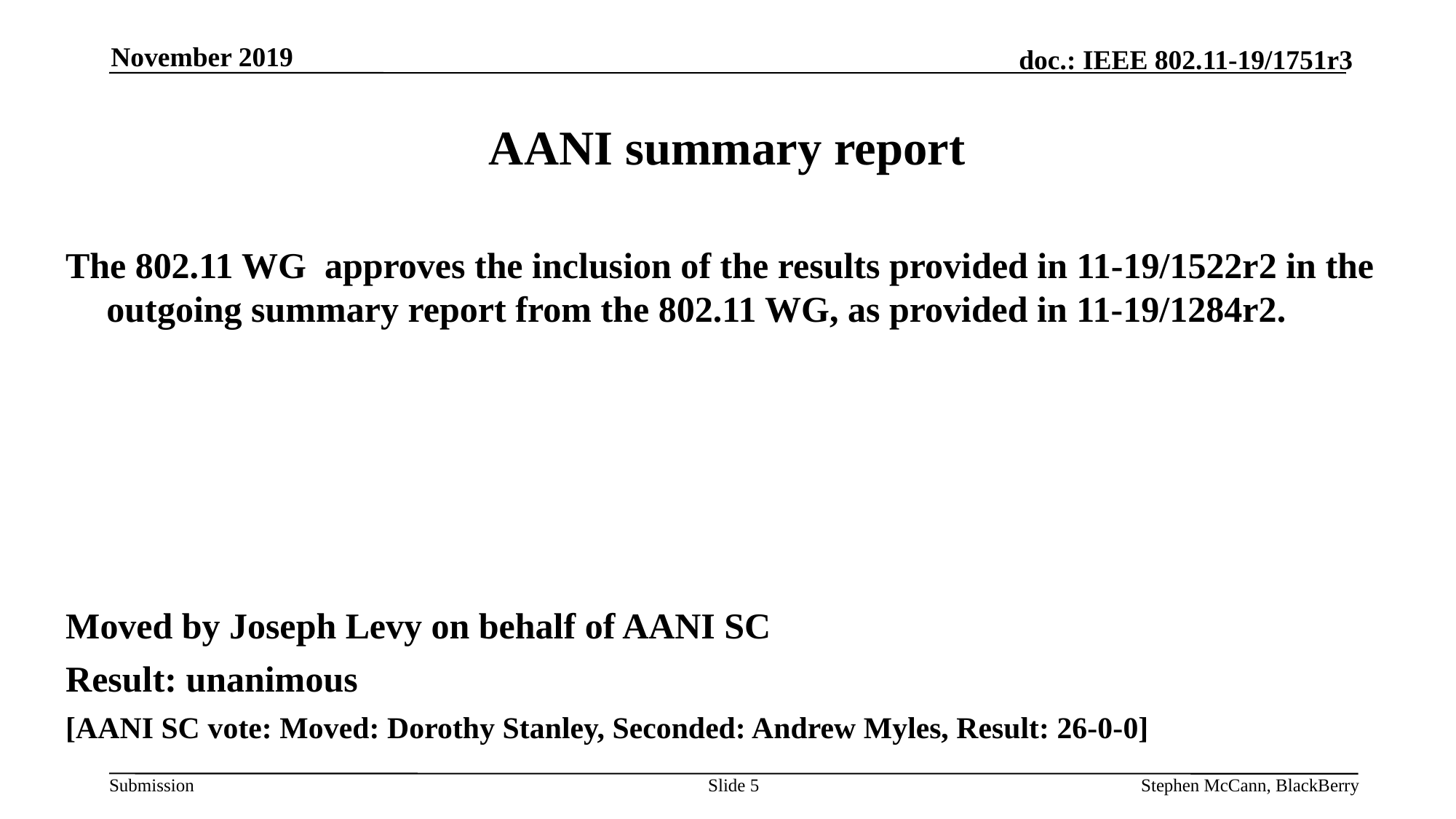

November 2019
# AANI summary report
The 802.11 WG  approves the inclusion of the results provided in 11-19/1522r2 in the outgoing summary report from the 802.11 WG, as provided in 11-19/1284r2.

Moved by Joseph Levy on behalf of AANI SC
Result: unanimous
[AANI SC vote: Moved: Dorothy Stanley, Seconded: Andrew Myles, Result: 26-0-0]

Slide 5
Stephen McCann, BlackBerry